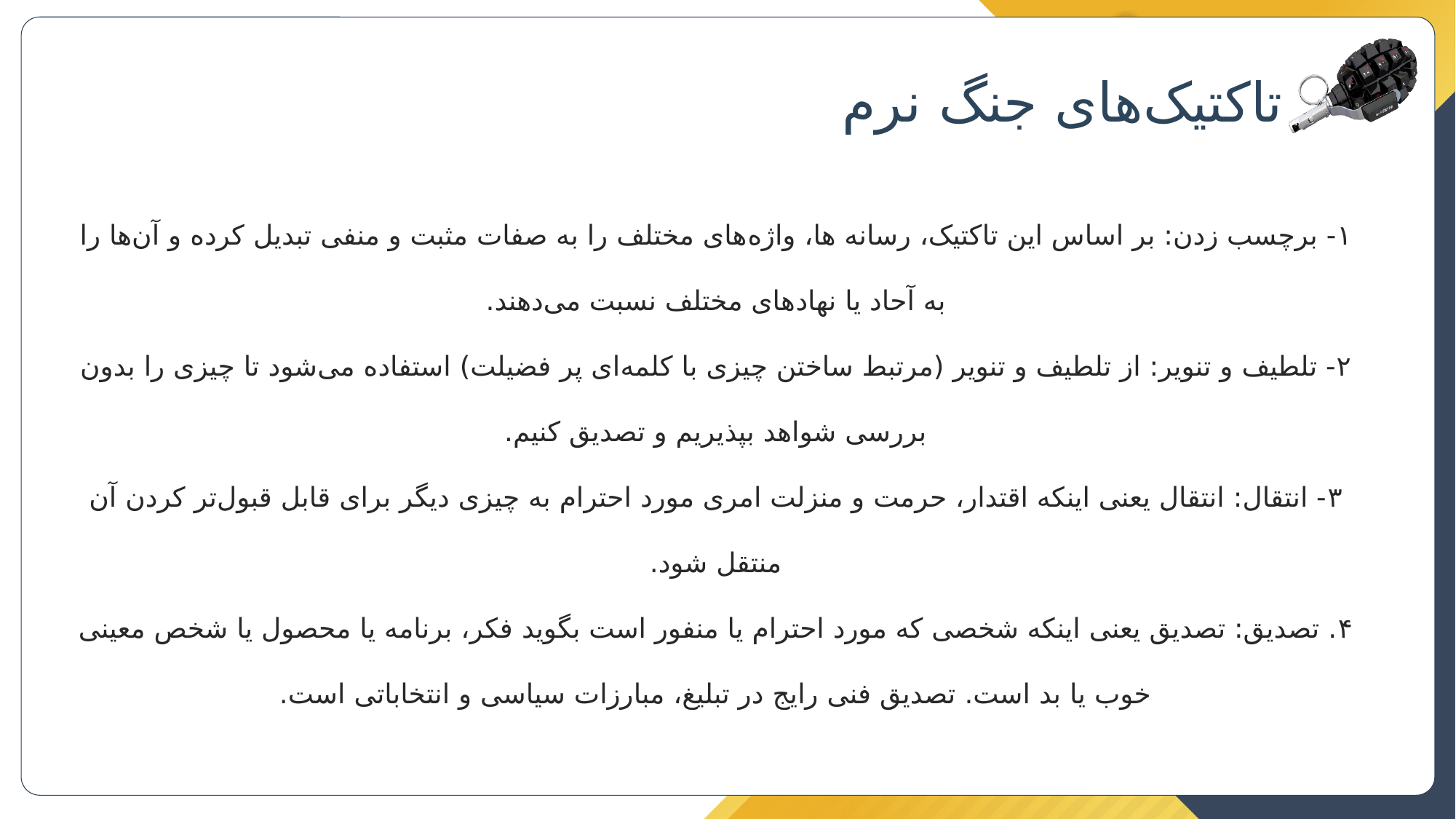

تاکتیک‏‌های جنگ نرم
۱- برچسب زدن: بر اساس این تاکتیک، رسانه ها، واژه‌های مختلف را به صفات مثبت و منفی تبدیل کرده و آن‌ها را به آحاد یا نهاد‌های مختلف نسبت می‌دهند.
۲- تلطیف و تنویر: از تلطیف و تنویر (مرتبط ساختن چیزی با کلمه‌ای پر فضیلت) استفاده می‌شود تا چیزی را بدون بررسی شواهد بپذیریم و تصدیق کنیم.
۳- انتقال: انتقال یعنی اینکه اقتدار، حرمت و منزلت امری مورد احترام به چیزی دیگر برای قابل قبول‌تر کردن آن منتقل شود.
۴. تصدیق: تصدیق یعنی اینکه شخصی که مورد احترام یا منفور است بگوید فکر، برنامه یا محصول یا شخص معینی خوب یا بد است. تصدیق فنی رایج در تبلیغ، مبارزات سیاسی و انتخاباتی است.